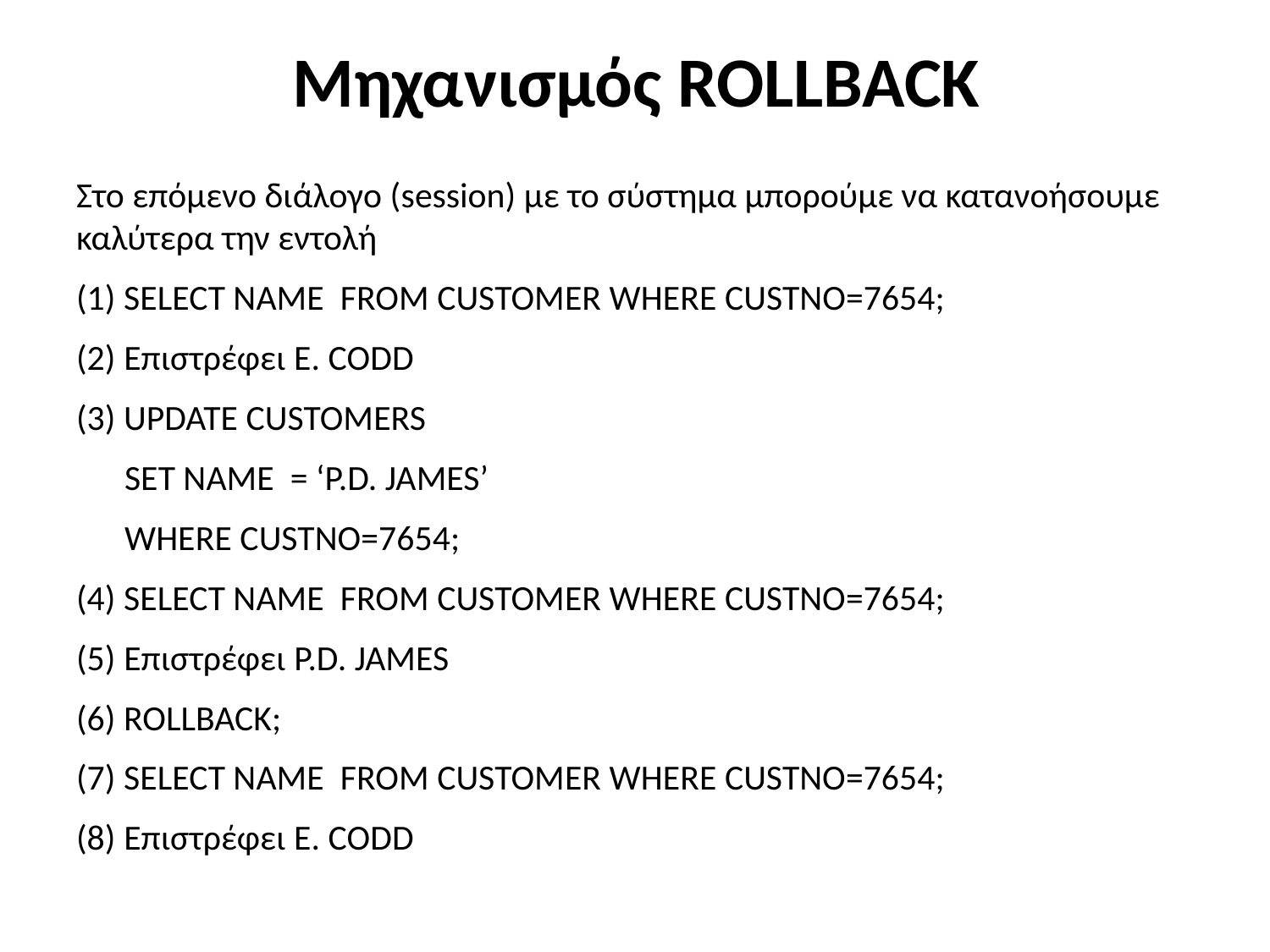

# Μηχανισμός ROLLBACK
Στο επόμενο διάλογο (session) με το σύστημα μπορούμε να κατανοήσουμε καλύτερα την εντολή
(1) SELECT NAME  FROM CUSTOMER WHERE CUSTNO=7654;
(2) Επιστρέφει E. CODD
(3) UPDATE CUSTOMERS
      SET NAME  = ‘P.D. JAMES’
      WHERE CUSTNO=7654;
(4) SELECT NAME  FROM CUSTOMER WHERE CUSTNO=7654;
(5) Επιστρέφει P.D. JAMES
(6) ROLLBACK;
(7) SELECT NAME  FROM CUSTOMER WHERE CUSTNO=7654;
(8) Επιστρέφει E. CODD